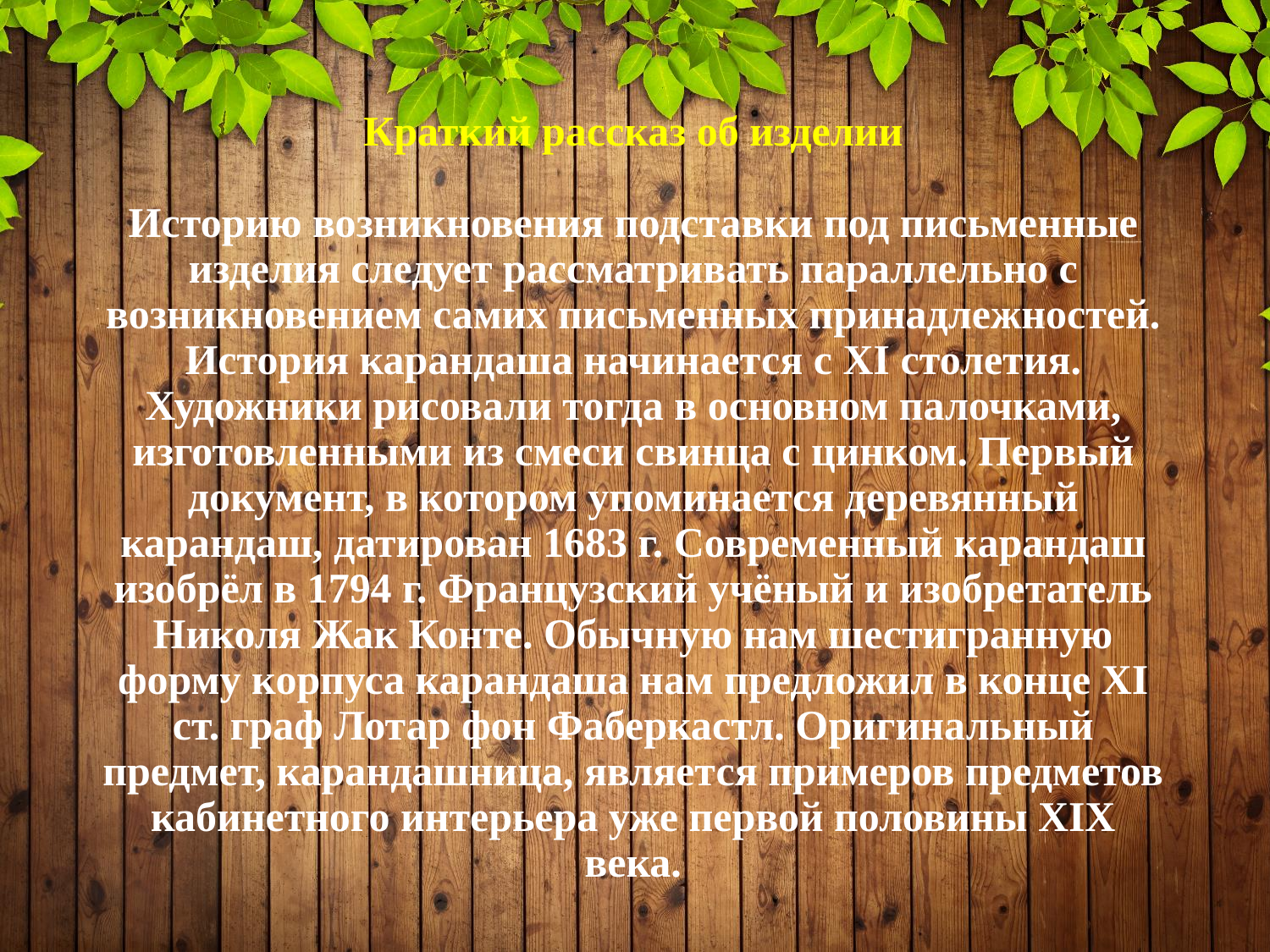

# Краткий рассказ об изделии Историю возникновения подставки под письменные изделия следует рассматривать параллельно с возникновением самих письменных принадлежностей. История карандаша начинается с XI столетия. Художники рисовали тогда в основном палочками, изготовленными из смеси свинца с цинком. Первый документ, в котором упоминается деревянный карандаш, датирован 1683 г. Современный карандаш изобрёл в 1794 г. Французский учёный и изобретатель Николя Жак Конте. Обычную нам шестигранную форму корпуса карандаша нам предложил в конце XI ст. граф Лотар фон Фаберкастл. Оригинальный предмет, карандашница, является примеров предметов кабинетного интерьера уже первой половины XIX века.